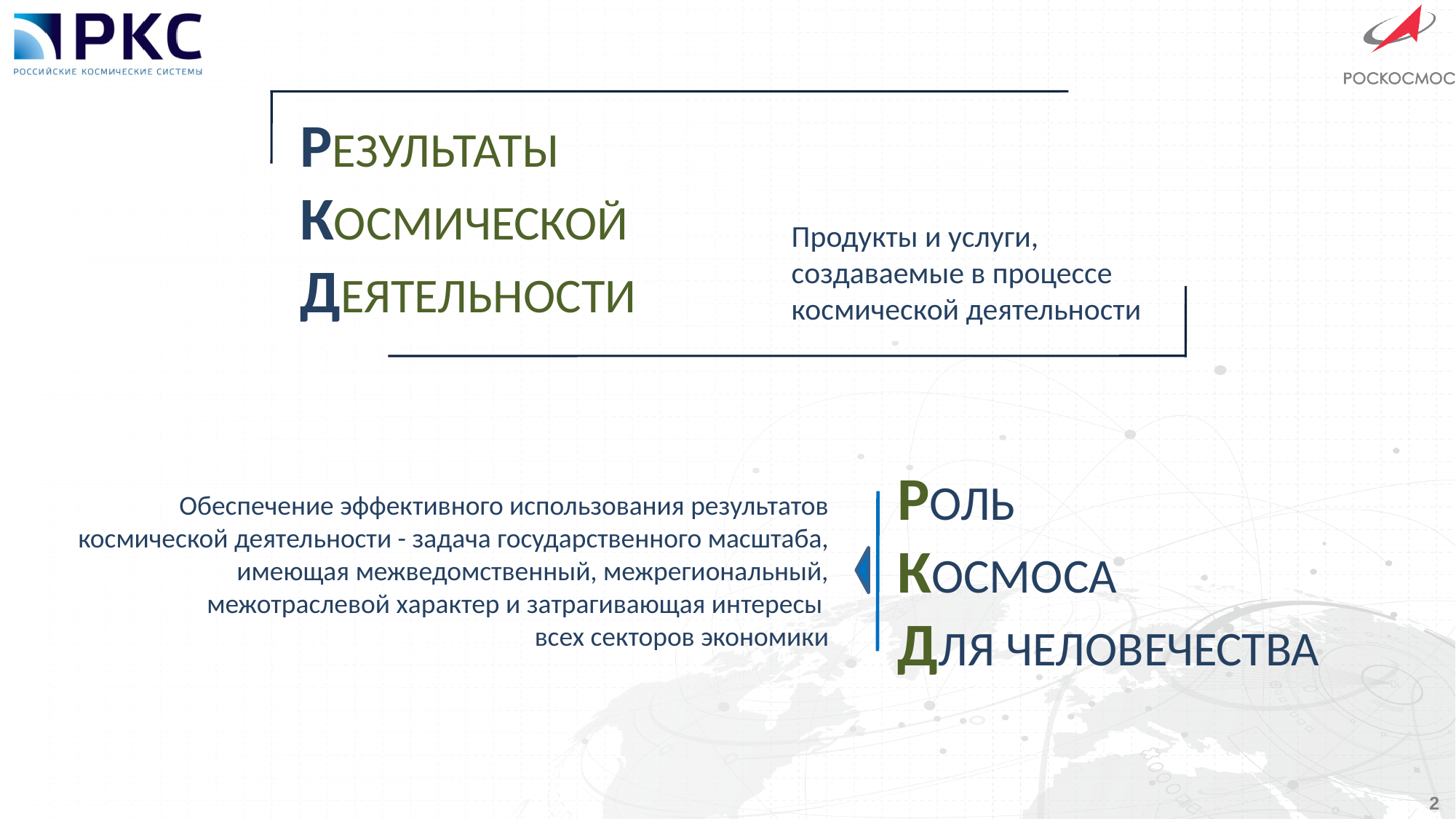

РЕЗУЛЬТАТЫ
КОСМИЧЕСКОЙ
ДЕЯТЕЛЬНОСТИ

Продукты и услуги,
создаваемые в процессе
космической деятельности
РОЛЬ
КОСМОСА
ДЛЯ ЧЕЛОВЕЧЕСТВА

Обеспечение эффективного использования результатов космической деятельности - задача государственного масштаба, имеющая межведомственный, межрегиональный, межотраслевой характер и затрагивающая интересы
всех секторов экономики